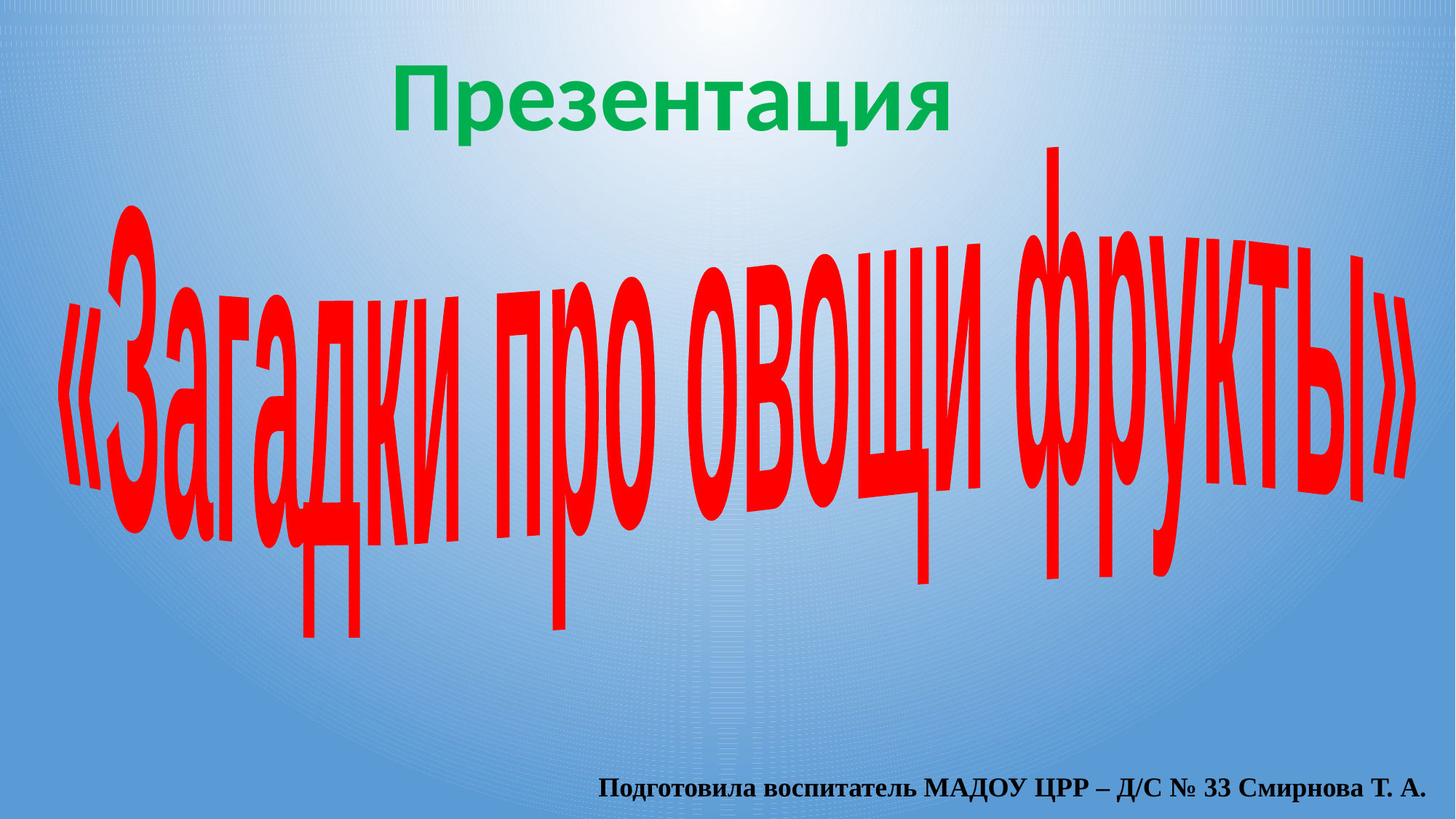

Презентация
«Загадки про овощи фрукты»
Подготовила воспитатель МАДОУ ЦРР – Д/С № 33 Смирнова Т. А.